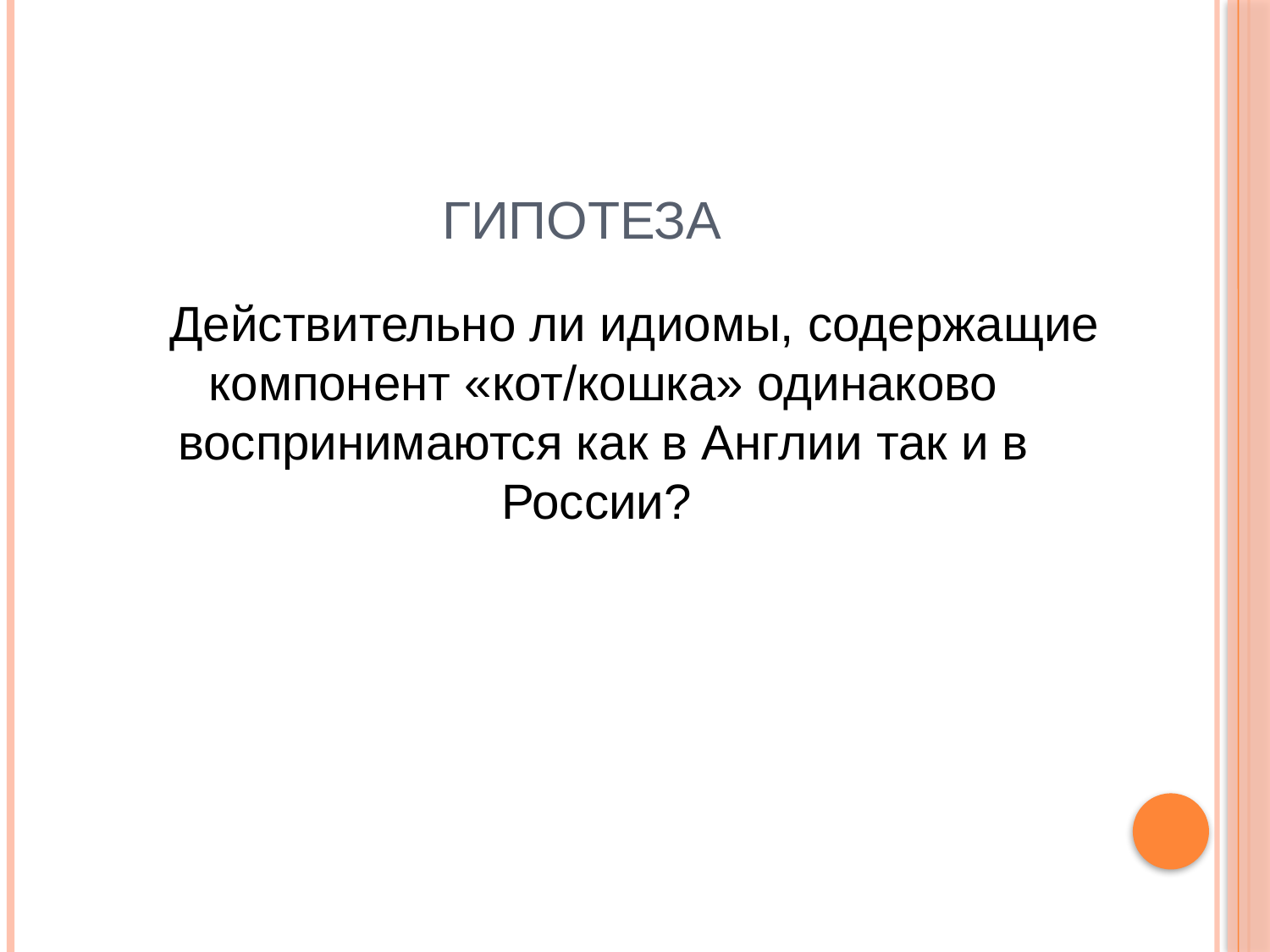

# Гипотеза
Действительно ли идиомы, содержащие компонент «кот/кошка» одинаково воспринимаются как в Англии так и в России?